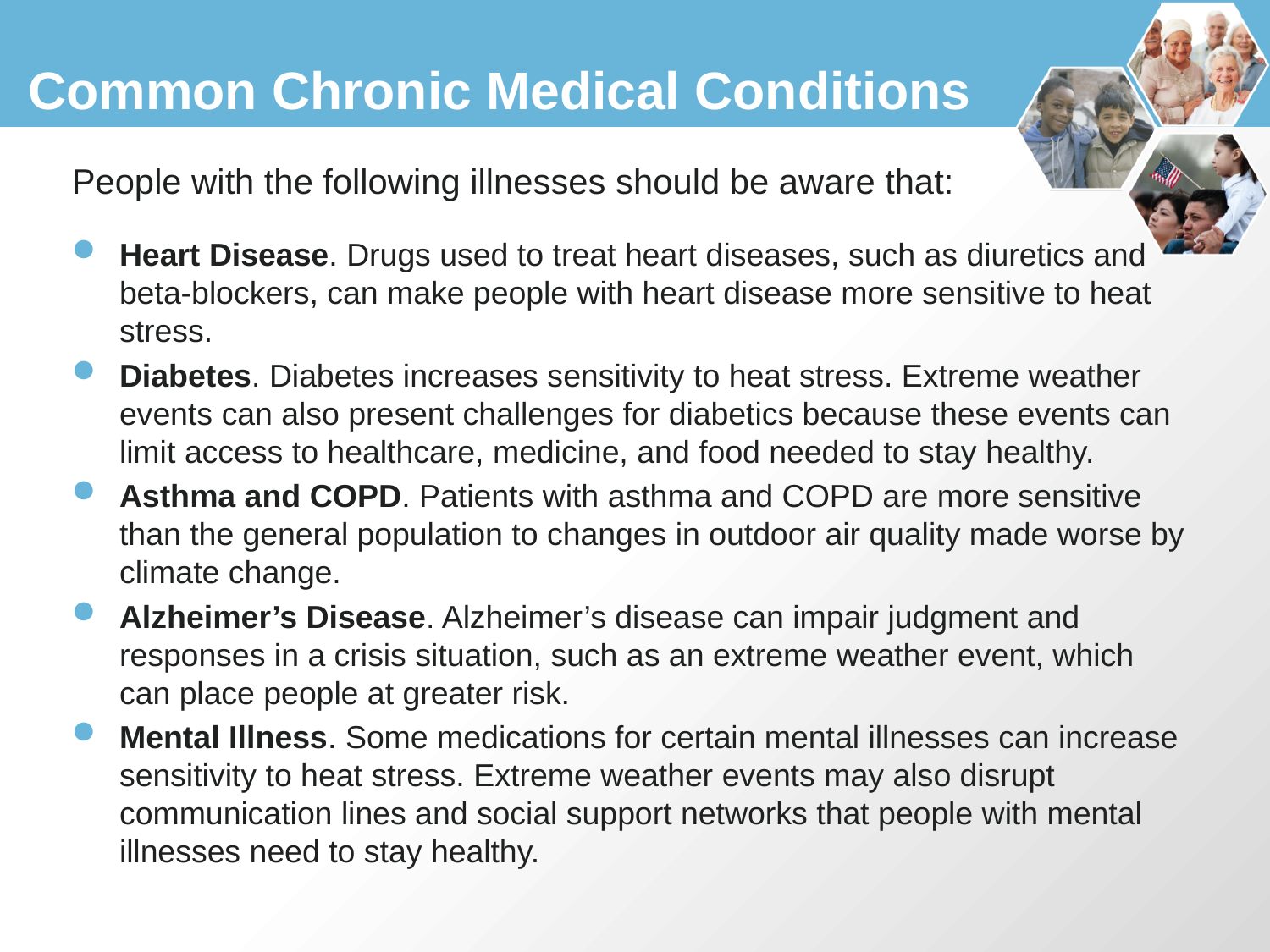

# Common Chronic Medical Conditions
People with the following illnesses should be aware that:

Heart Disease. Drugs used to treat heart diseases, such as diuretics and beta-blockers, can make people with heart disease more sensitive to heat stress.
Diabetes. Diabetes increases sensitivity to heat stress. Extreme weather events can also present challenges for diabetics because these events can limit access to healthcare, medicine, and food needed to stay healthy.
Asthma and COPD. Patients with asthma and COPD are more sensitive than the general population to changes in outdoor air quality made worse by climate change.
Alzheimer’s Disease. Alzheimer’s disease can impair judgment and responses in a crisis situation, such as an extreme weather event, which can place people at greater risk.
Mental Illness. Some medications for certain mental illnesses can increase sensitivity to heat stress. Extreme weather events may also disrupt communication lines and social support networks that people with mental illnesses need to stay healthy.